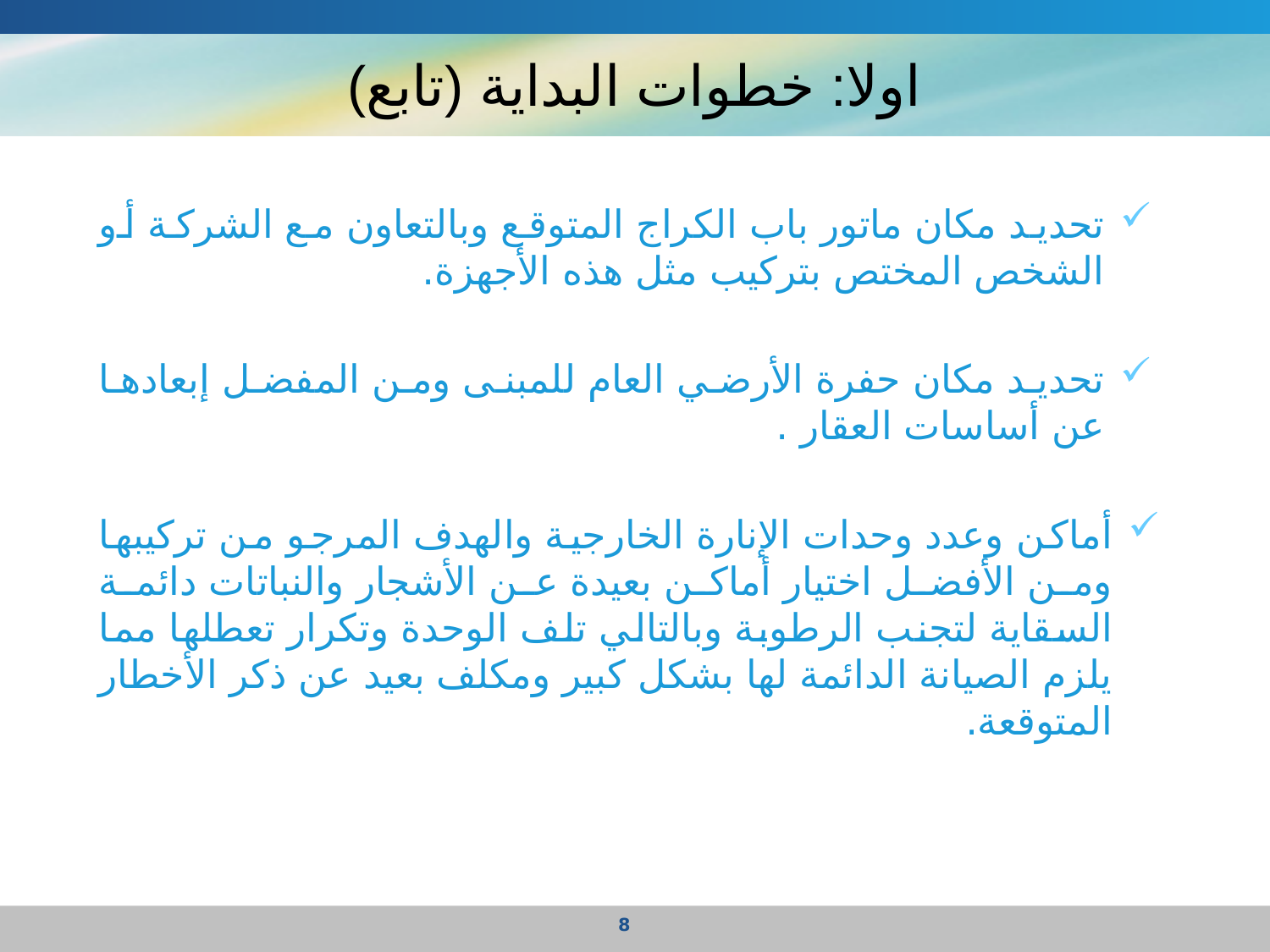

# اولا: خطوات البداية (تابع)
تحديد مكان ماتور باب الكراج المتوقع وبالتعاون مع الشركة أو الشخص المختص بتركيب مثل هذه الأجهزة.

تحديد مكان حفرة الأرضي العام للمبنى ومن المفضل إبعادها عن أساسات العقار .

أماكن وعدد وحدات الإنارة الخارجية والهدف المرجو من تركيبها ومن الأفضل اختيار أماكن بعيدة عن الأشجار والنباتات دائمة السقاية لتجنب الرطوبة وبالتالي تلف الوحدة وتكرار تعطلها مما يلزم الصيانة الدائمة لها بشكل كبير ومكلف بعيد عن ذكر الأخطار المتوقعة.
8